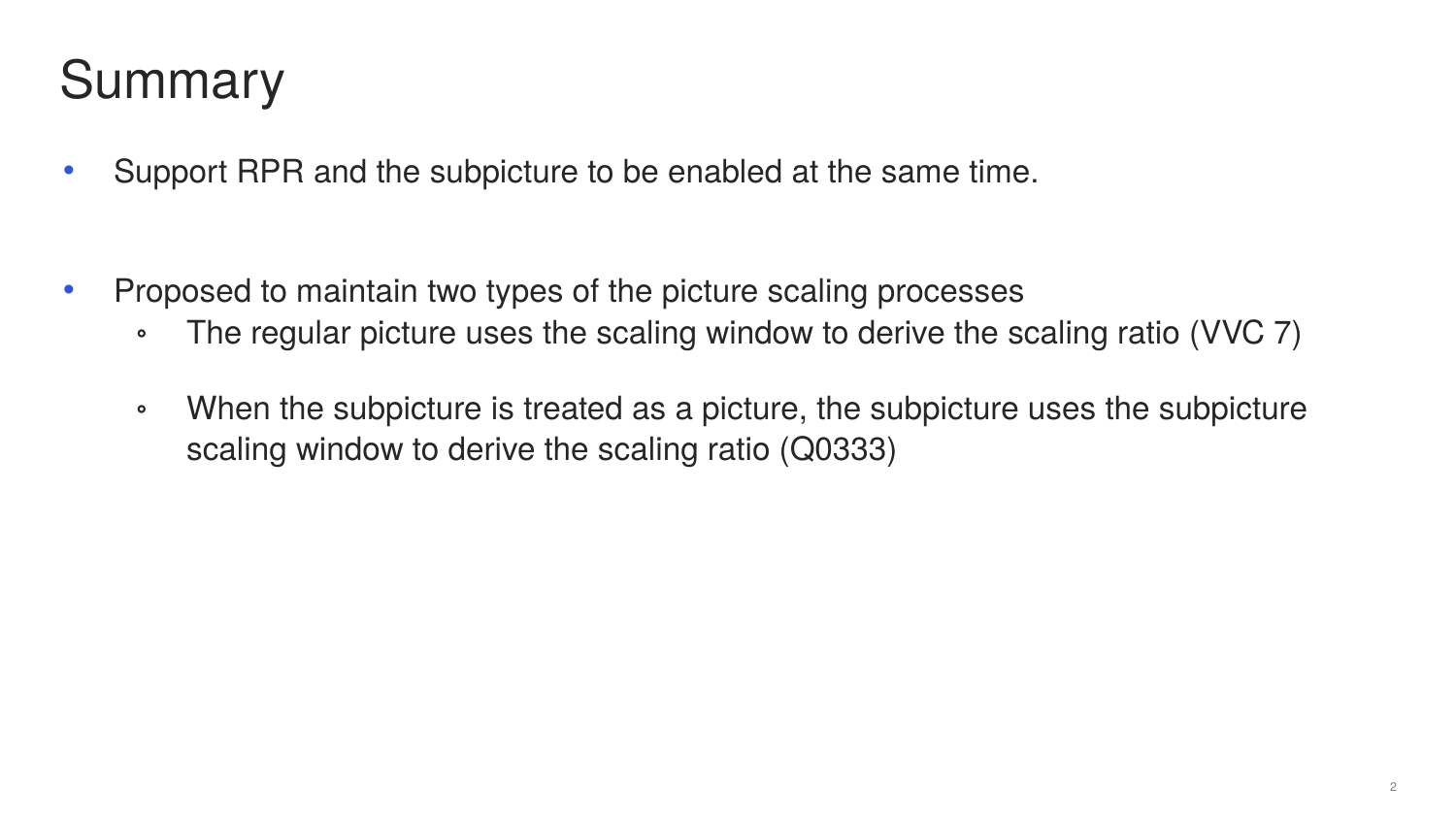

# Summary
Support RPR and the subpicture to be enabled at the same time.

Proposed to maintain two types of the picture scaling processes
The regular picture uses the scaling window to derive the scaling ratio (VVC 7)

When the subpicture is treated as a picture, the subpicture uses the subpicture scaling window to derive the scaling ratio (Q0333)